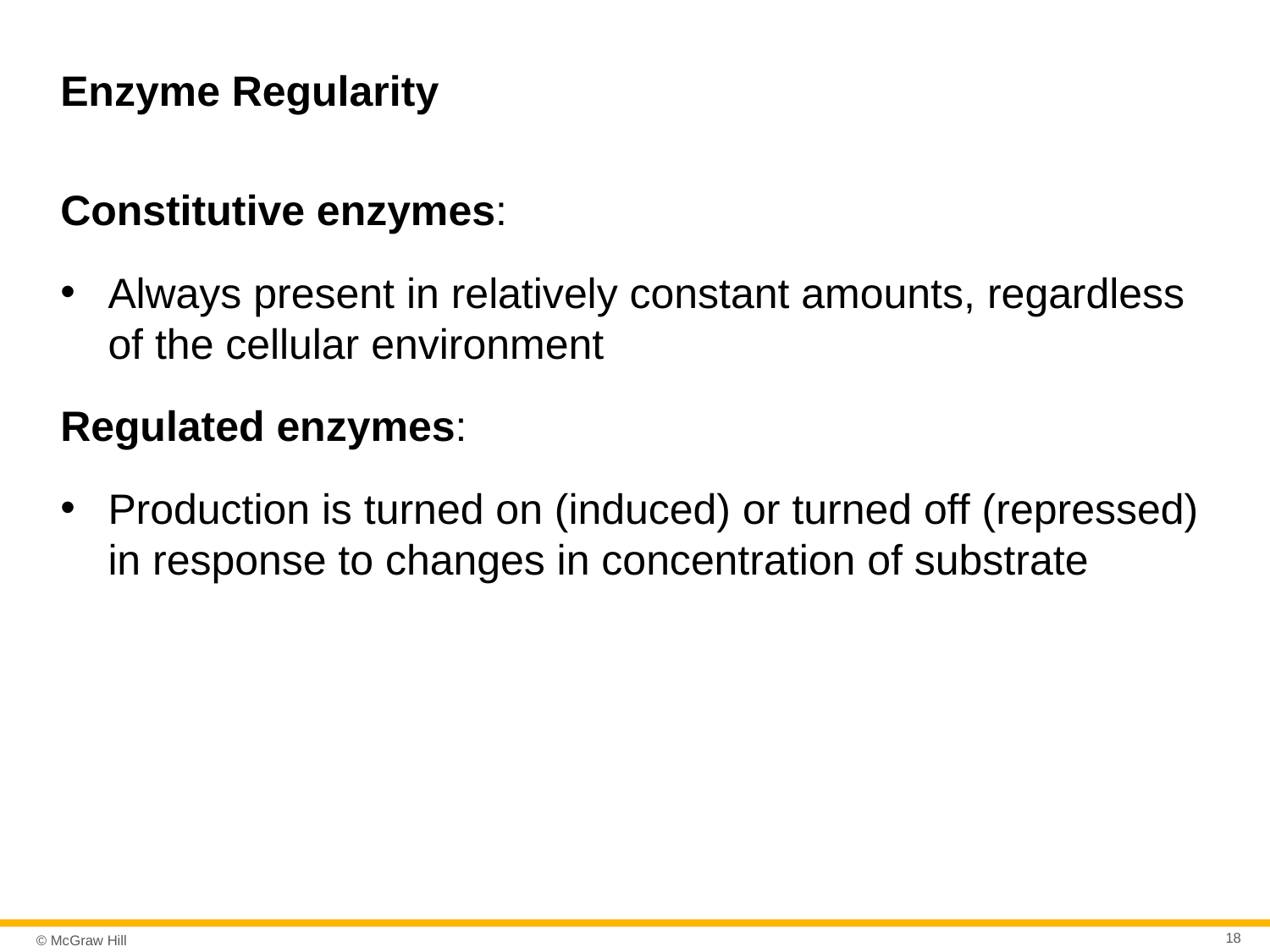

# Enzyme Regularity
Constitutive enzymes:
Always present in relatively constant amounts, regardless of the cellular environment
Regulated enzymes:
Production is turned on (induced) or turned off (repressed) in response to changes in concentration of substrate